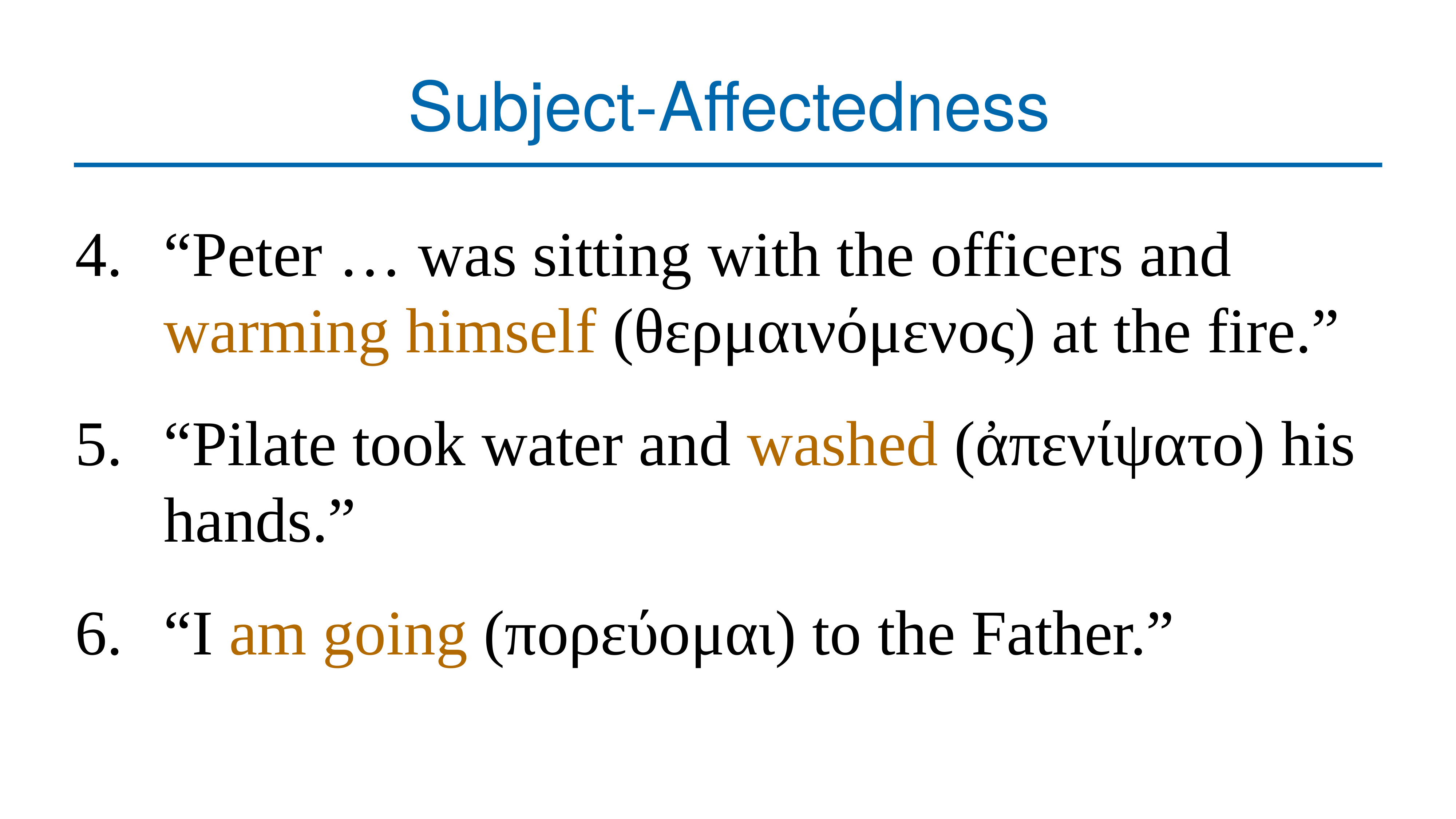

# Subject-Αffectedness
“Peter … was sitting with the officers and warming himself (θερμαινόμενος) at the fire.”
“Pilate took water and washed (ἀπενίψατο) his hands.”
“I am going (πορεύομαι) to the Father.”